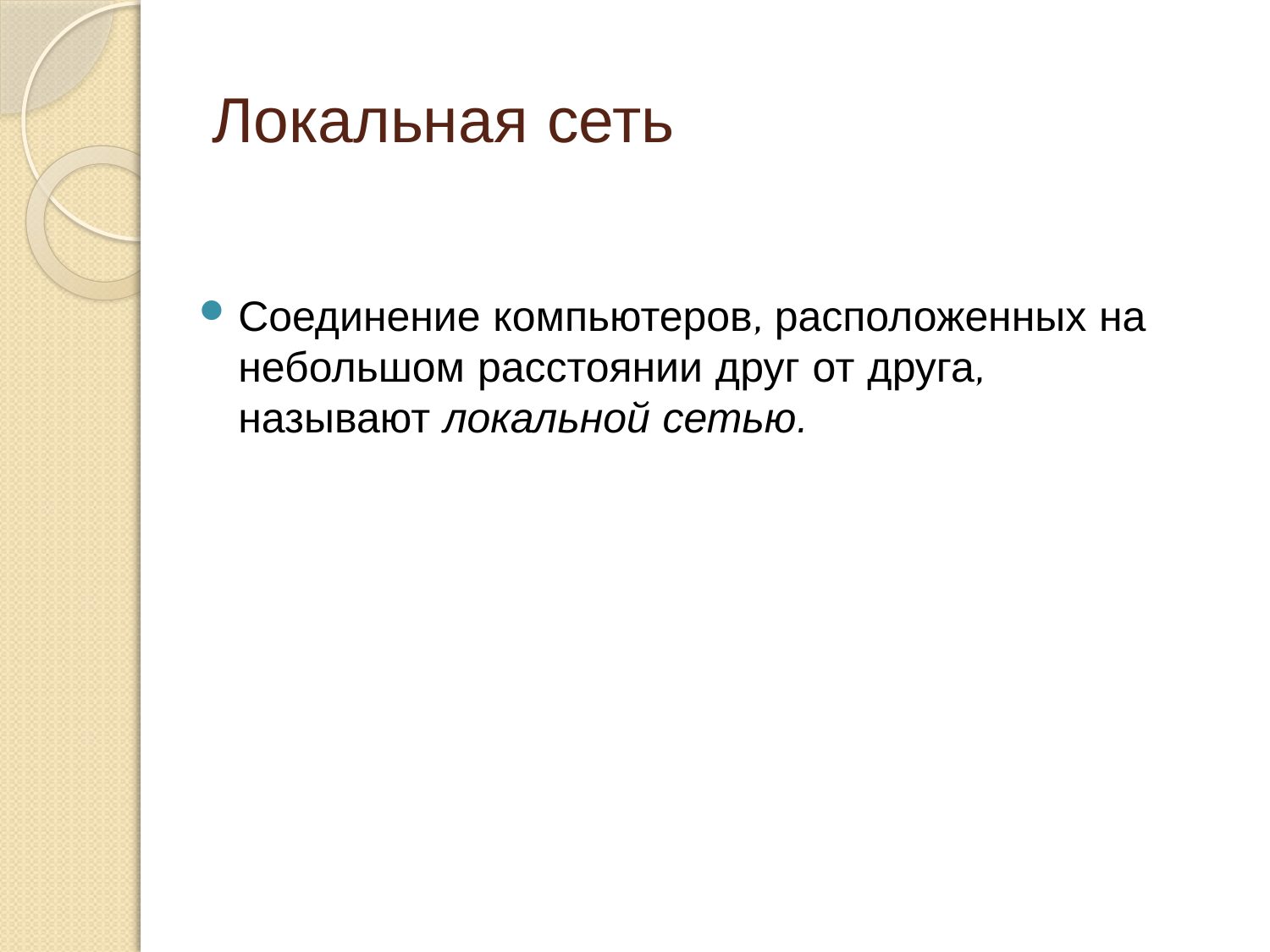

# Локальная сеть
Соединение компьютеров, расположенных на небольшом расстоянии друг от друга, называют локальной сетью.